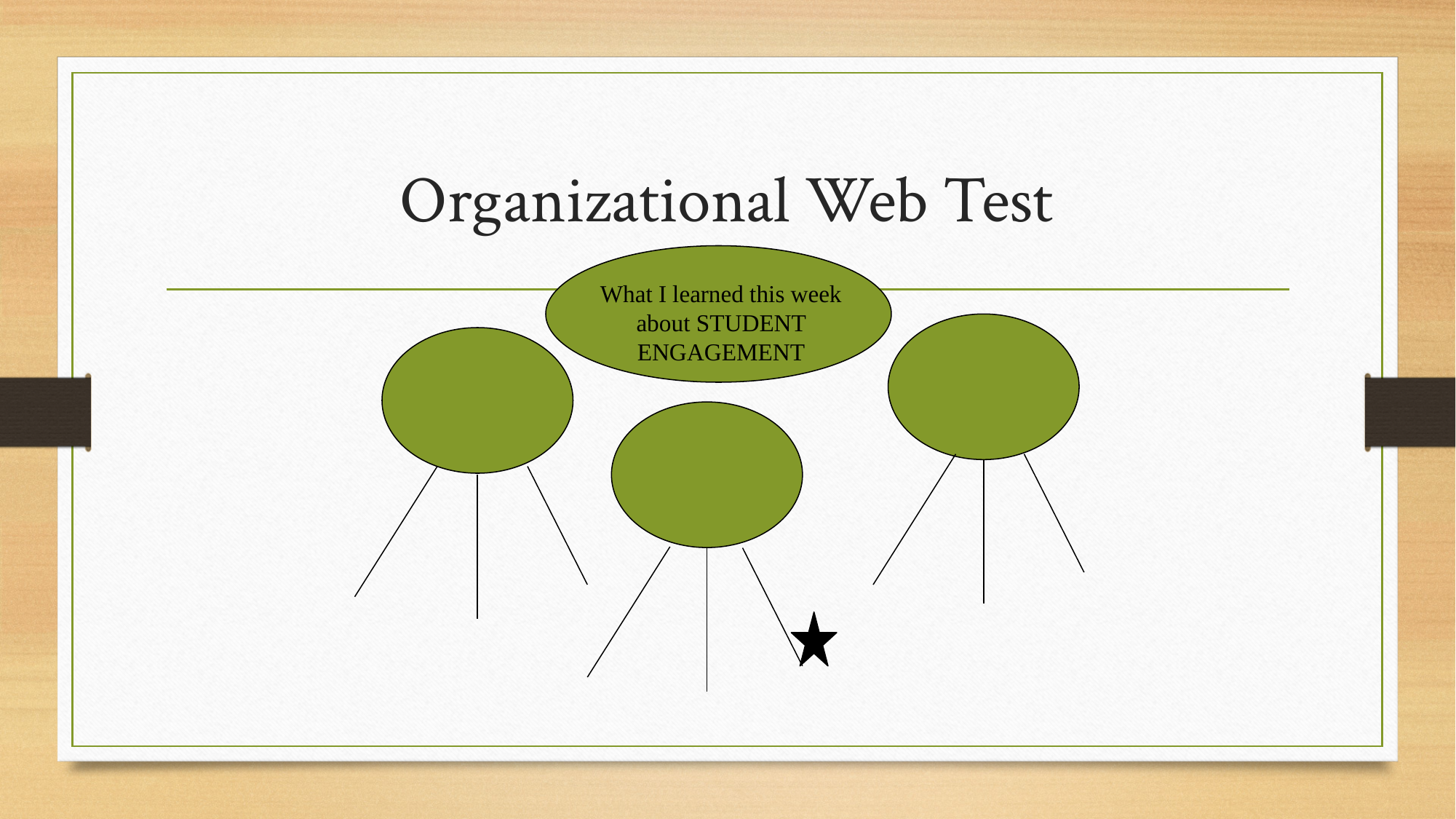

# Organizational Web Test

What I learned this week about STUDENT ENGAGEMENT